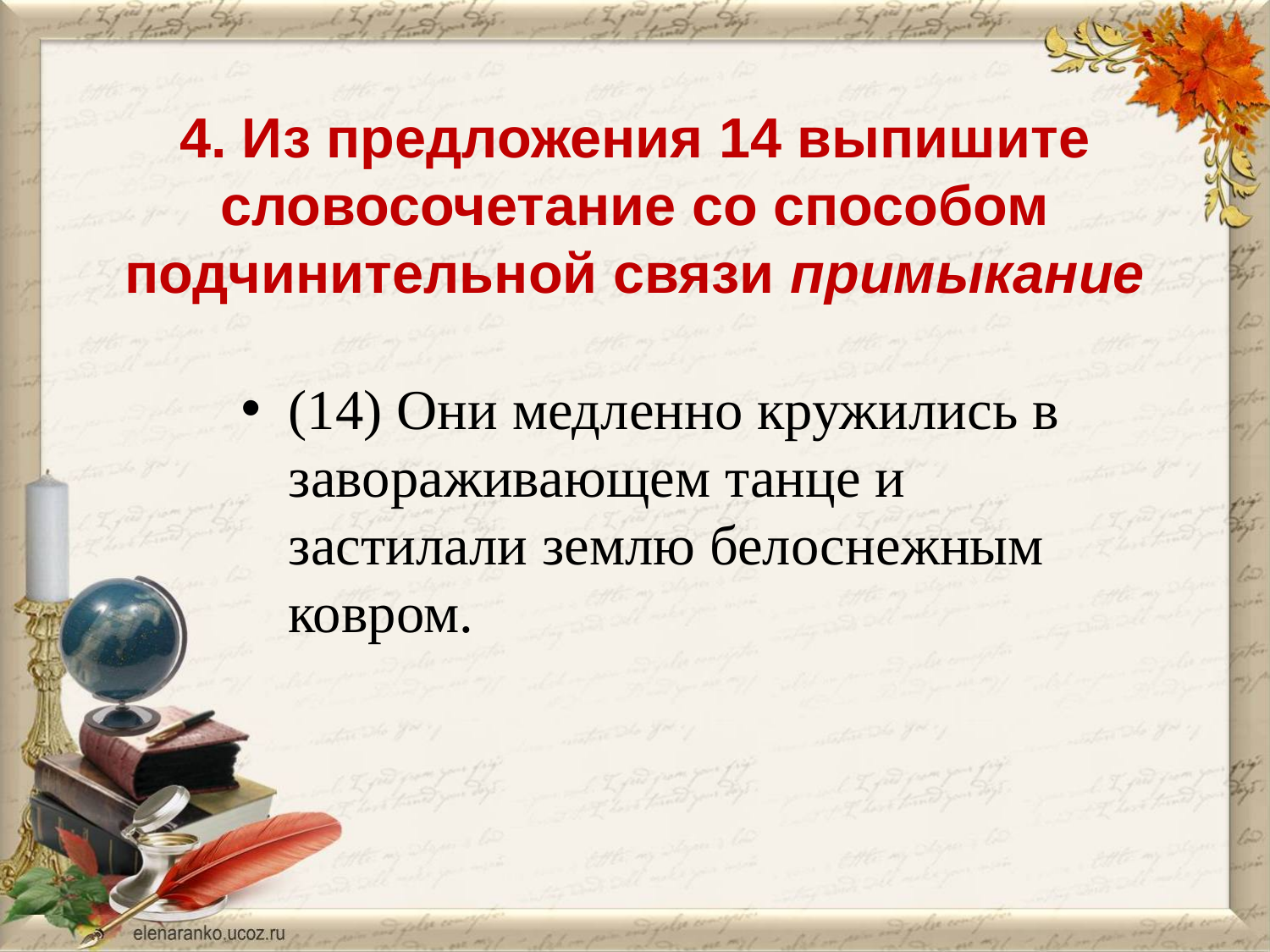

# 4. Из предложения 14 выпишите словосочетание со способом подчинительной связи примыкание
(14) Они медленно кружились в завораживающем танце и застилали землю белоснежным ковром.